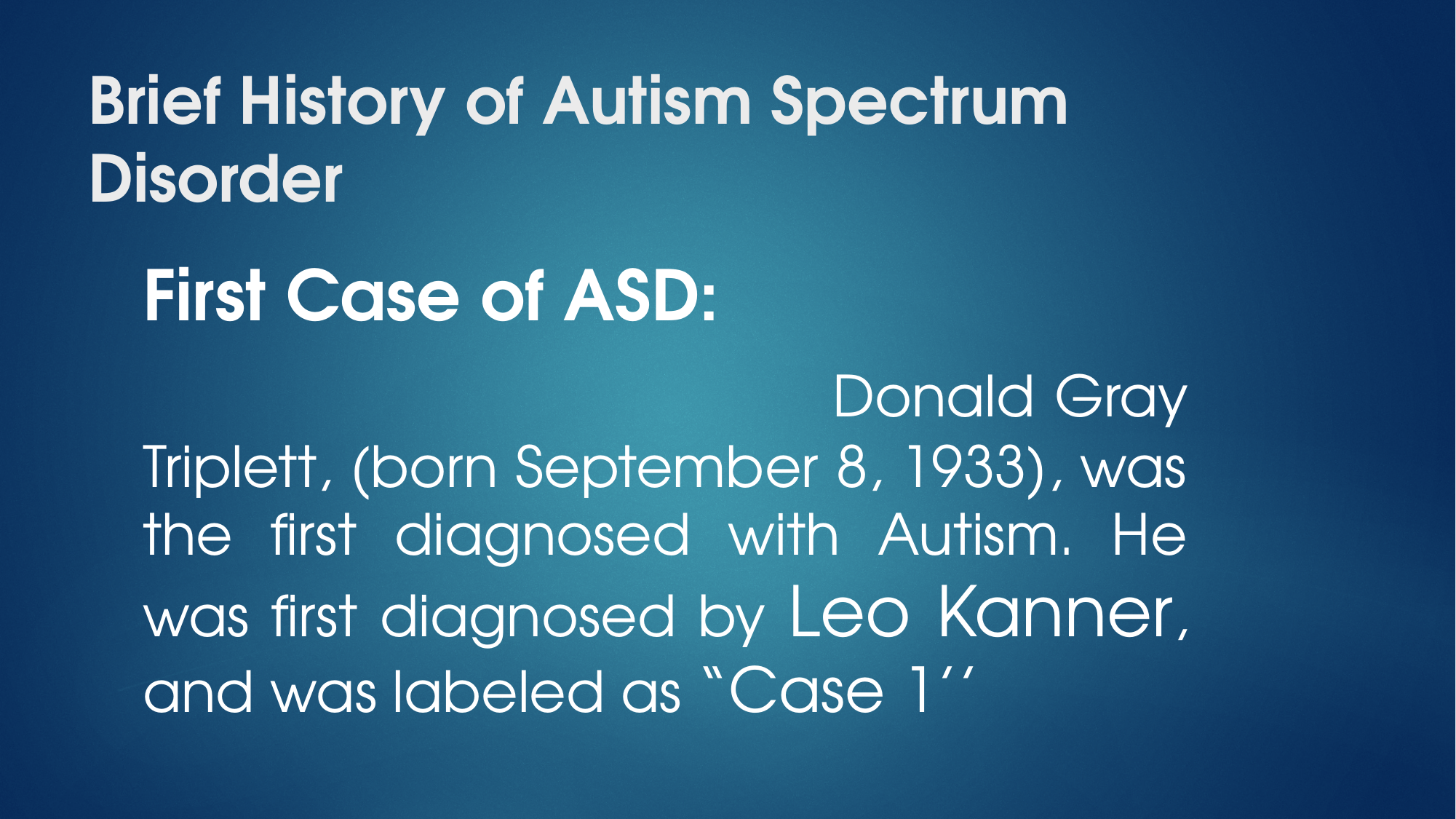

# Brief History of Autism Spectrum Disorder
First Case of ASD:
                              Donald Gray Triplett, (born September 8, 1933), was the first diagnosed with Autism. He was first diagnosed by Leo Kanner, and was labeled as “Case 1’’